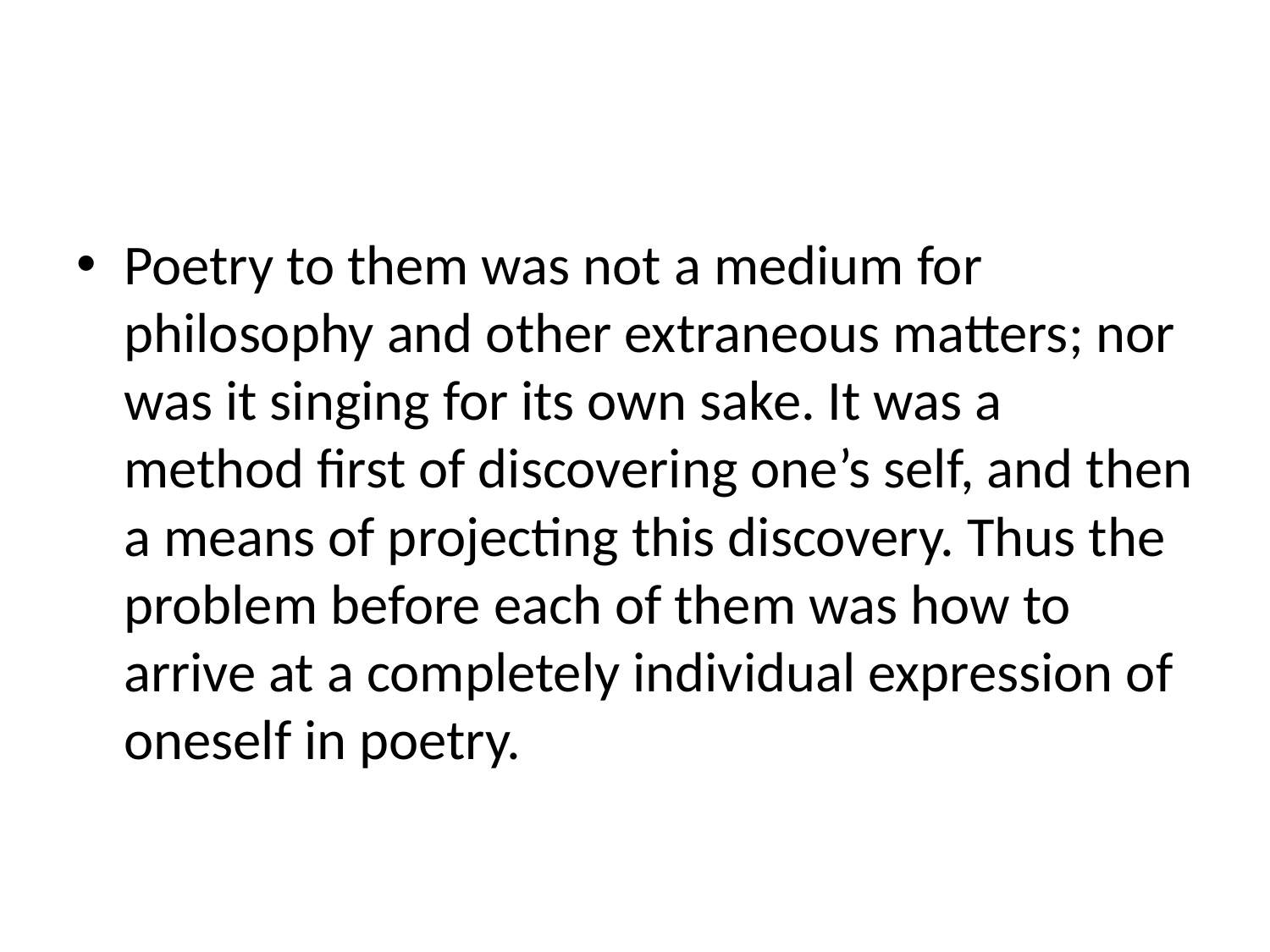

#
Poetry to them was not a medium for philosophy and other extraneous matters; nor was it singing for its own sake. It was a method first of discovering one’s self, and then a means of projecting this discovery. Thus the problem before each of them was how to arrive at a completely individual expression of oneself in poetry.